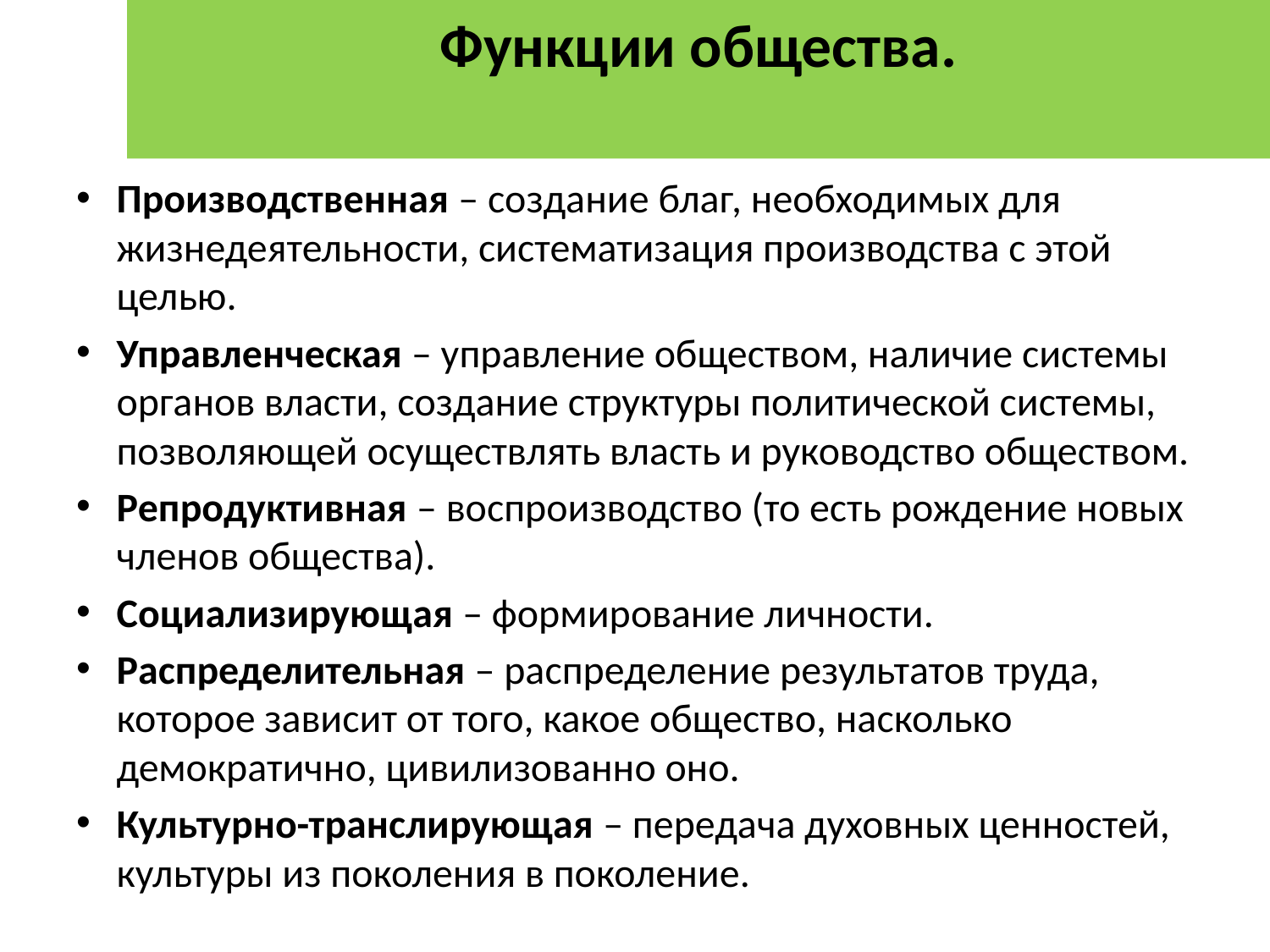

# Функции общества.
Производственная – создание благ, необходимых для жизнедеятельности, систематизация производства с этой целью.
Управленческая – управление обществом, наличие системы органов власти, создание структуры политической системы, позволяющей осуществлять власть и руководство обществом.
Репродуктивная – воспроизводство (то есть рождение новых членов общества).
Социализирующая – формирование личности.
Распределительная – распределение результатов труда, которое зависит от того, какое общество, насколько демократично, цивилизованно оно.
Культурно-транслирующая – передача духовных ценностей, культуры из поколения в поколение.